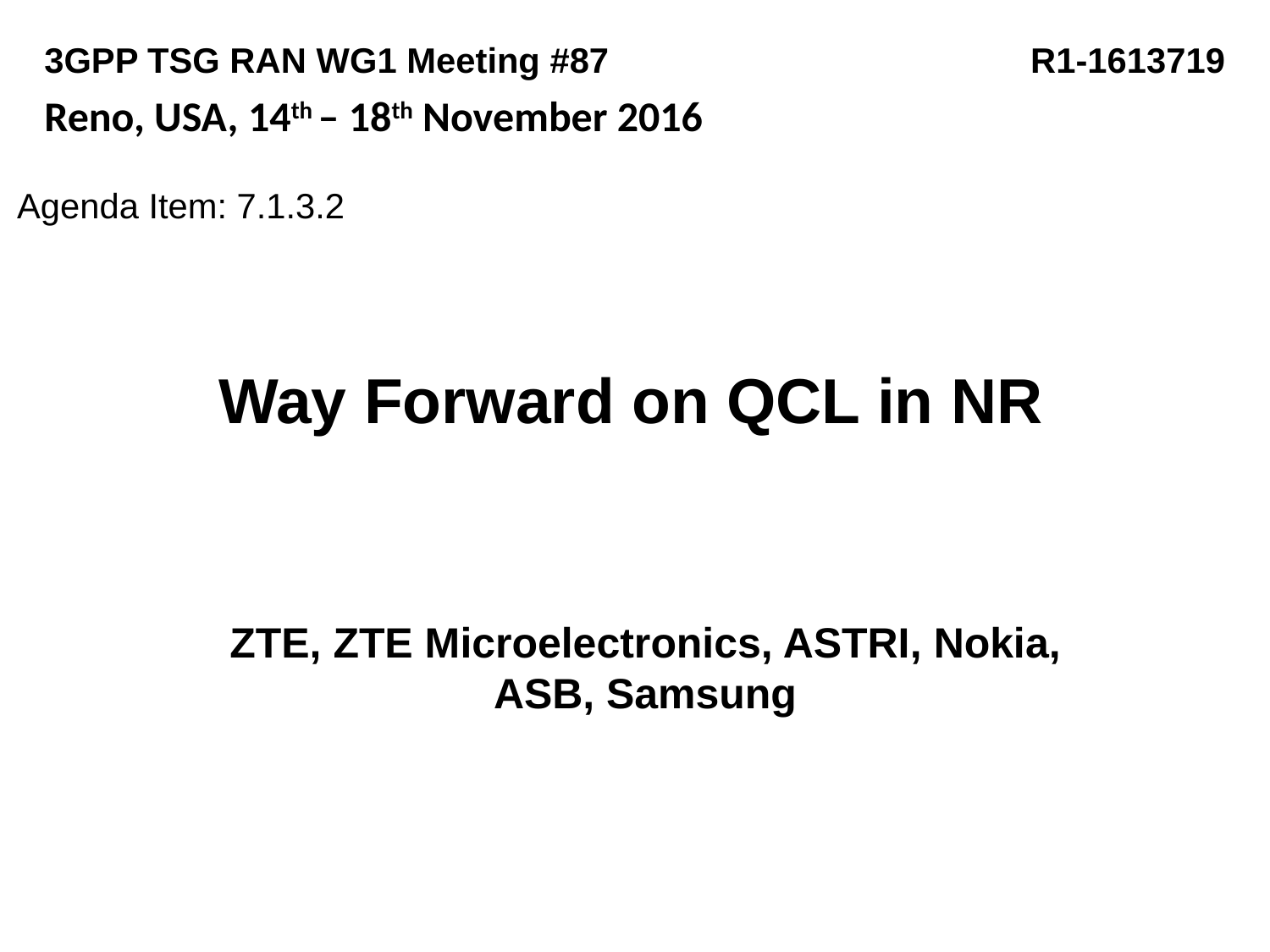

3GPP TSG RAN WG1 Meeting #87            		          R1-1613719
Reno, USA, 14th – 18th November 2016

Agenda Item: 7.1.3.2
# Way Forward on QCL in NR
ZTE, ZTE Microelectronics, ASTRI, Nokia, ASB, Samsung